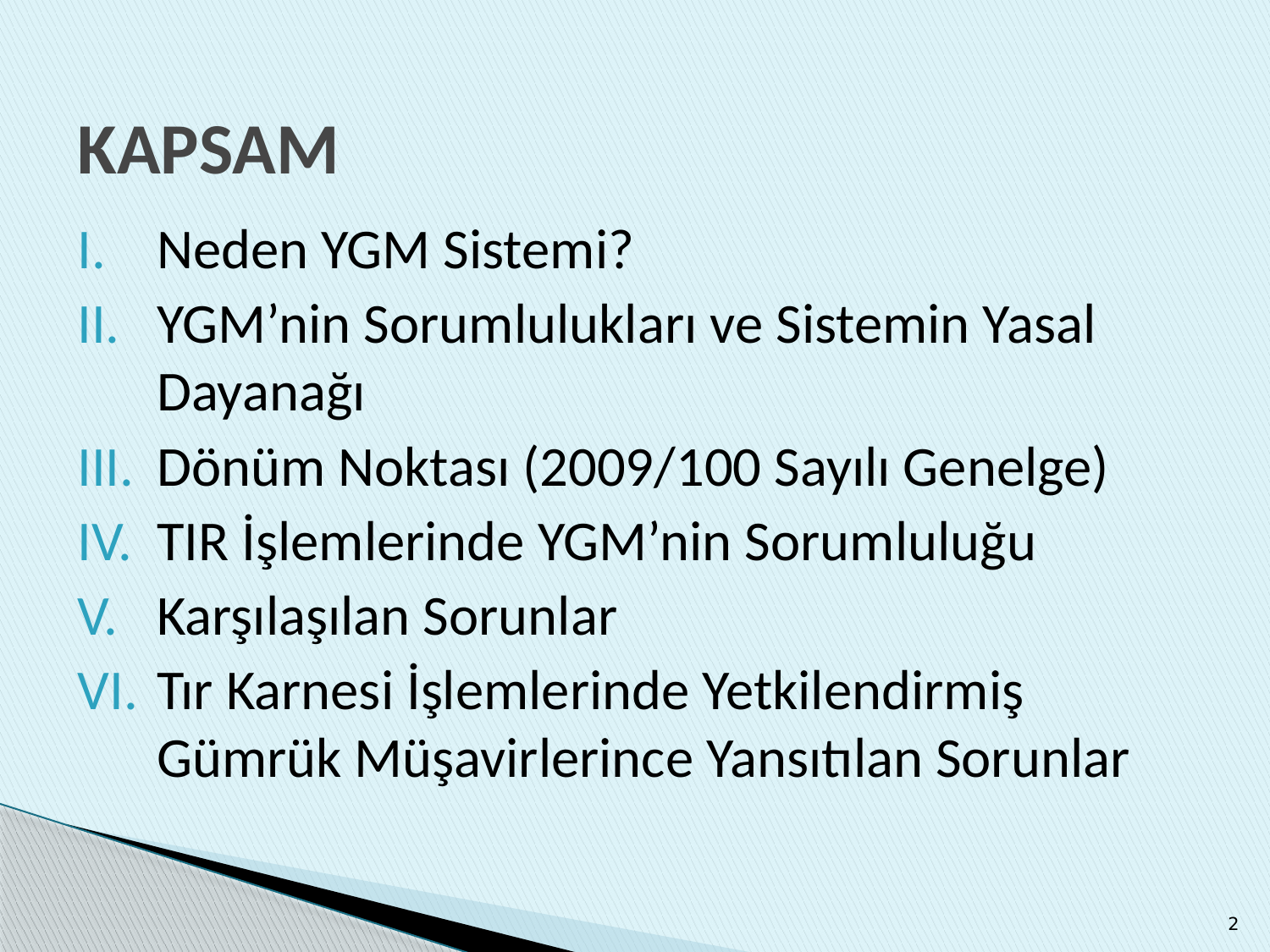

# KAPSAM
Neden YGM Sistemi?
YGM’nin Sorumlulukları ve Sistemin Yasal Dayanağı
Dönüm Noktası (2009/100 Sayılı Genelge)
TIR İşlemlerinde YGM’nin Sorumluluğu
Karşılaşılan Sorunlar
Tır Karnesi İşlemlerinde Yetkilendirmiş Gümrük Müşavirlerince Yansıtılan Sorunlar

2